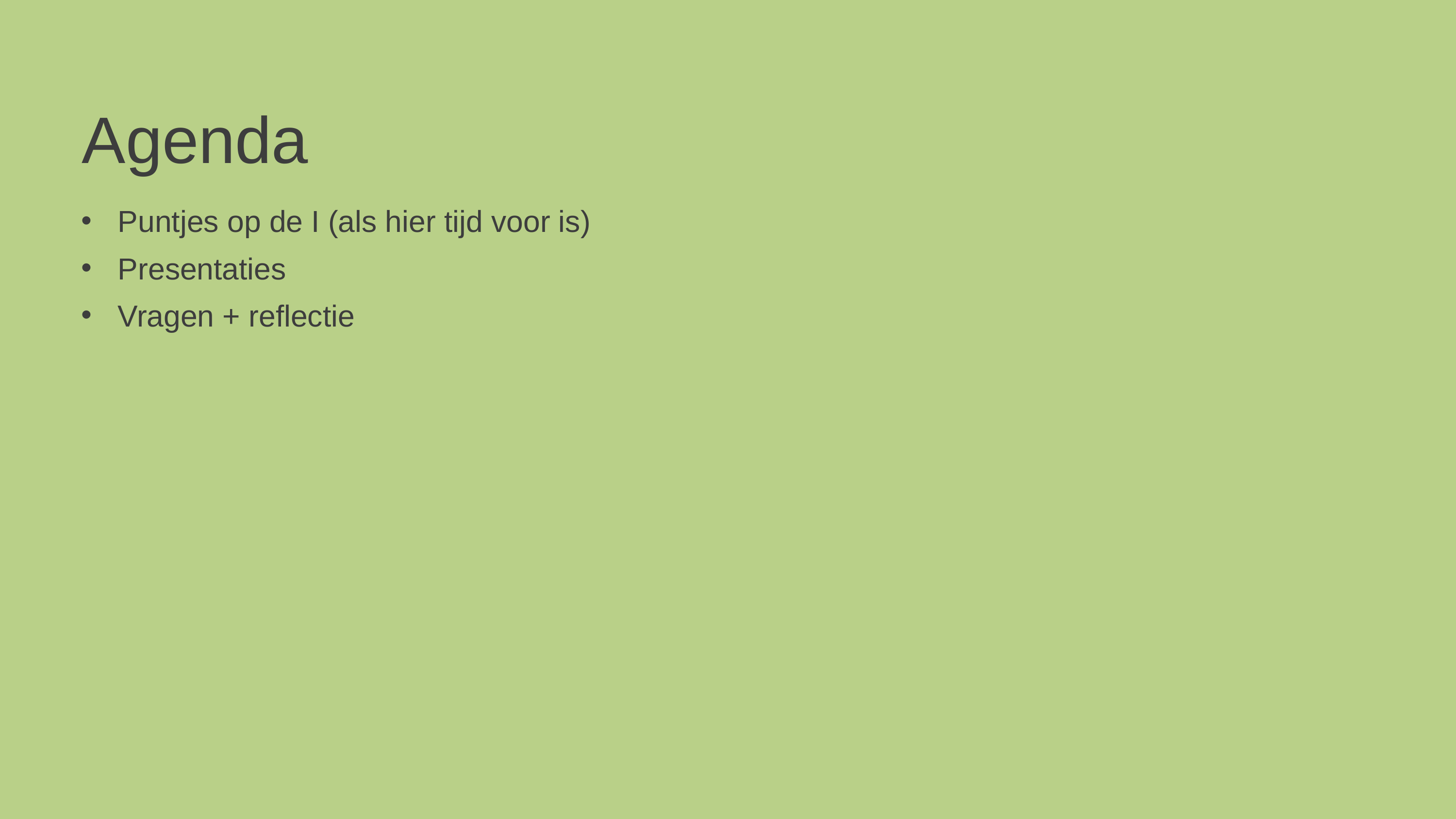

Agenda
Puntjes op de I (als hier tijd voor is)
Presentaties
Vragen + reflectie